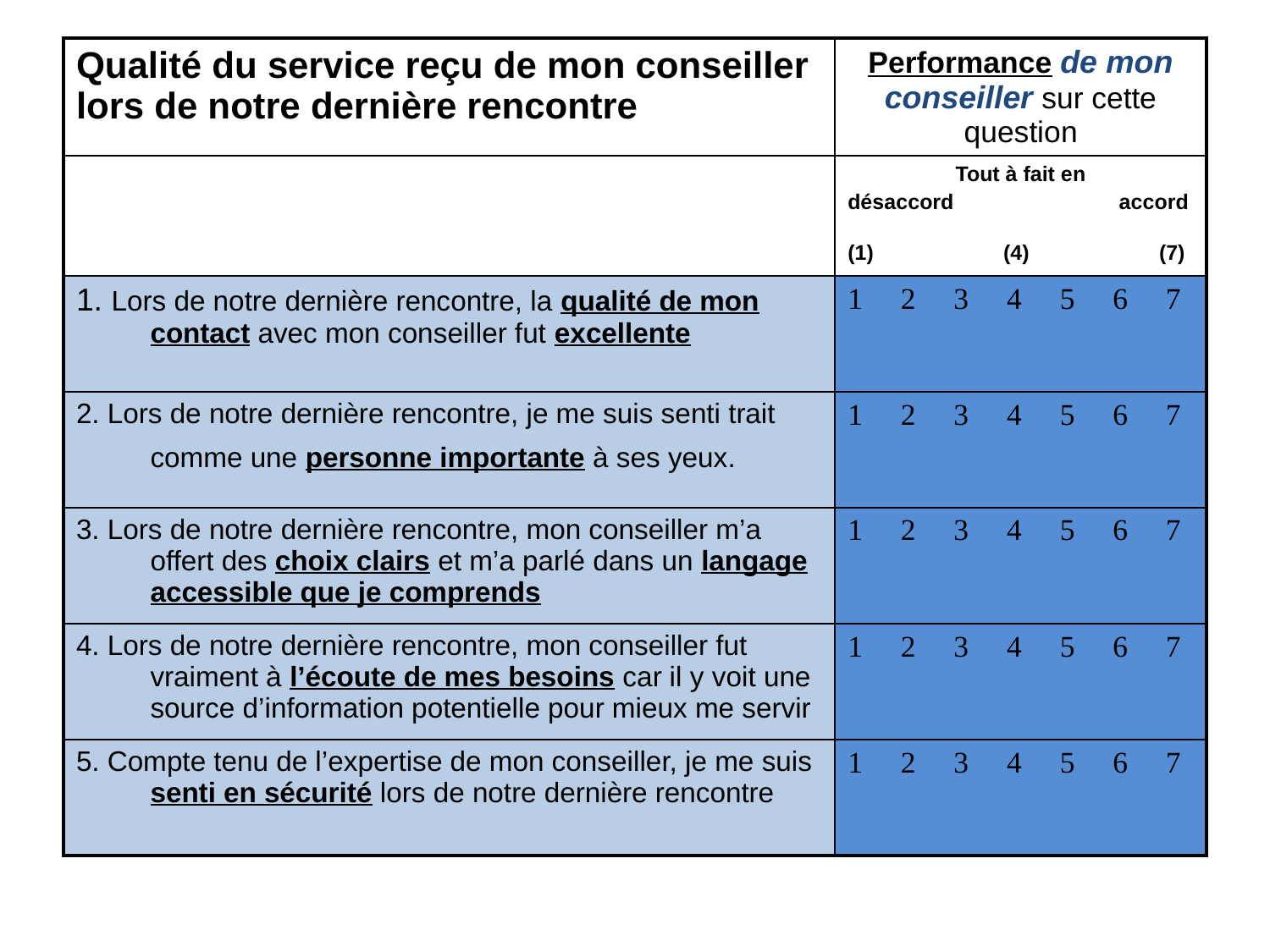

| Qualité du service reçu de mon conseiller lors de notre dernière rencontre | Performance de mon conseiller sur cette question |
| --- | --- |
|  | Tout à fait en désaccord accord (1) (4) (7) |
| 1. Lors de notre dernière rencontre, la qualité de mon contact avec mon conseiller fut excellente | 1 2 3 4 5 6 7 |
| 2. Lors de notre dernière rencontre, je me suis senti trait comme une personne importante à ses yeux. | 1 2 3 4 5 6 7 |
| 3. Lors de notre dernière rencontre, mon conseiller m’a offert des choix clairs et m’a parlé dans un langage accessible que je comprends | 1 2 3 4 5 6 7 |
| 4. Lors de notre dernière rencontre, mon conseiller fut vraiment à l’écoute de mes besoins car il y voit une source d’information potentielle pour mieux me servir | 1 2 3 4 5 6 7 |
| 5. Compte tenu de l’expertise de mon conseiller, je me suis senti en sécurité lors de notre dernière rencontre | 1 2 3 4 5 6 7 |